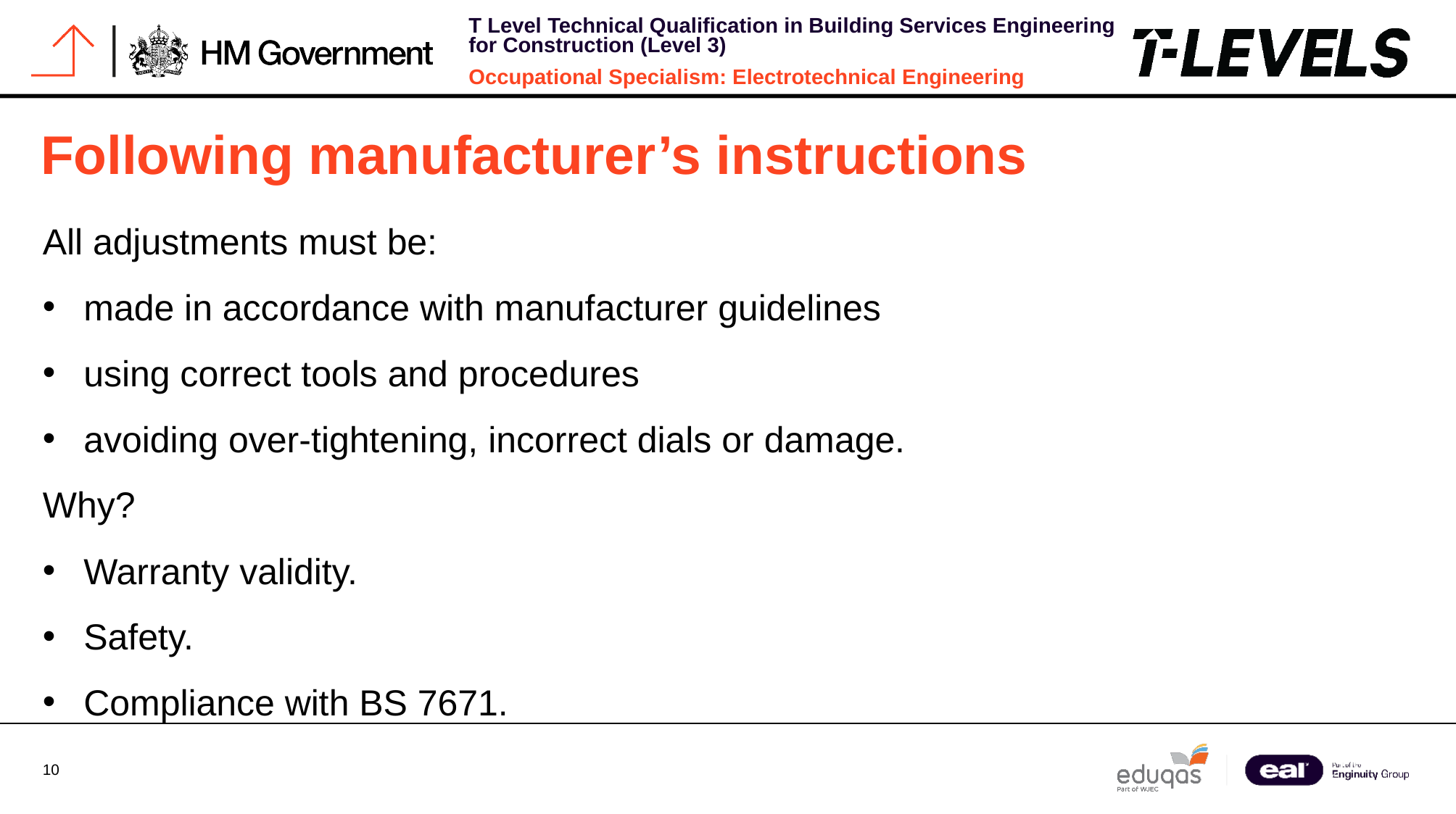

# Following manufacturer’s instructions
All adjustments must be:
made in accordance with manufacturer guidelines
using correct tools and procedures
avoiding over-tightening, incorrect dials or damage.
Why?
Warranty validity.
Safety.
Compliance with BS 7671.